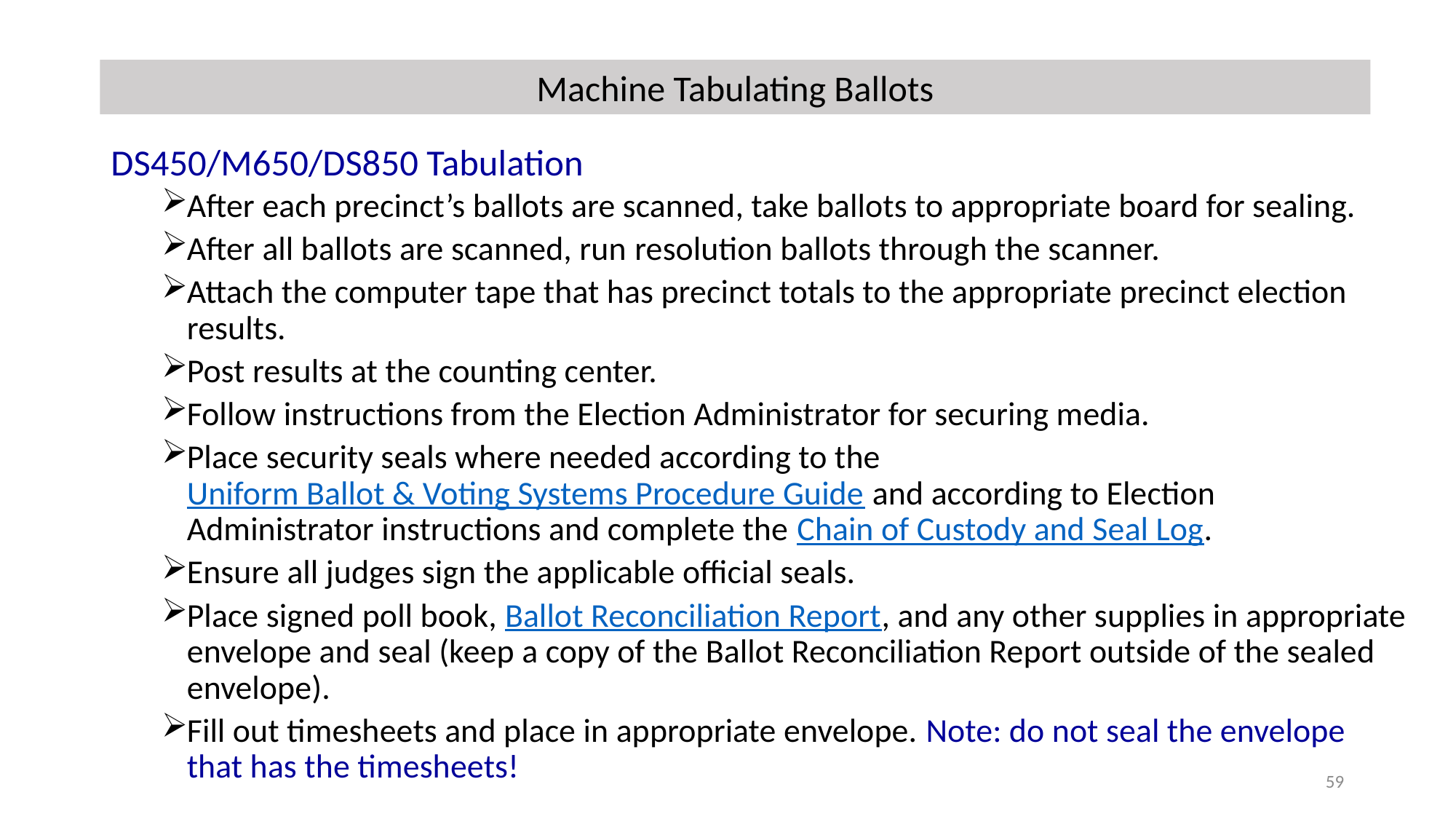

Machine Tabulating Ballots
DS450/M650/DS850 Tabulation
After each precinct’s ballots are scanned, take ballots to appropriate board for sealing.
After all ballots are scanned, run resolution ballots through the scanner.
Attach the computer tape that has precinct totals to the appropriate precinct election results.
Post results at the counting center.
Follow instructions from the Election Administrator for securing media.
Place security seals where needed according to the Uniform Ballot & Voting Systems Procedure Guide and according to Election Administrator instructions and complete the Chain of Custody and Seal Log.
Ensure all judges sign the applicable official seals.
Place signed poll book, Ballot Reconciliation Report, and any other supplies in appropriate envelope and seal (keep a copy of the Ballot Reconciliation Report outside of the sealed envelope).
Fill out timesheets and place in appropriate envelope. Note: do not seal the envelope that has the timesheets!

59